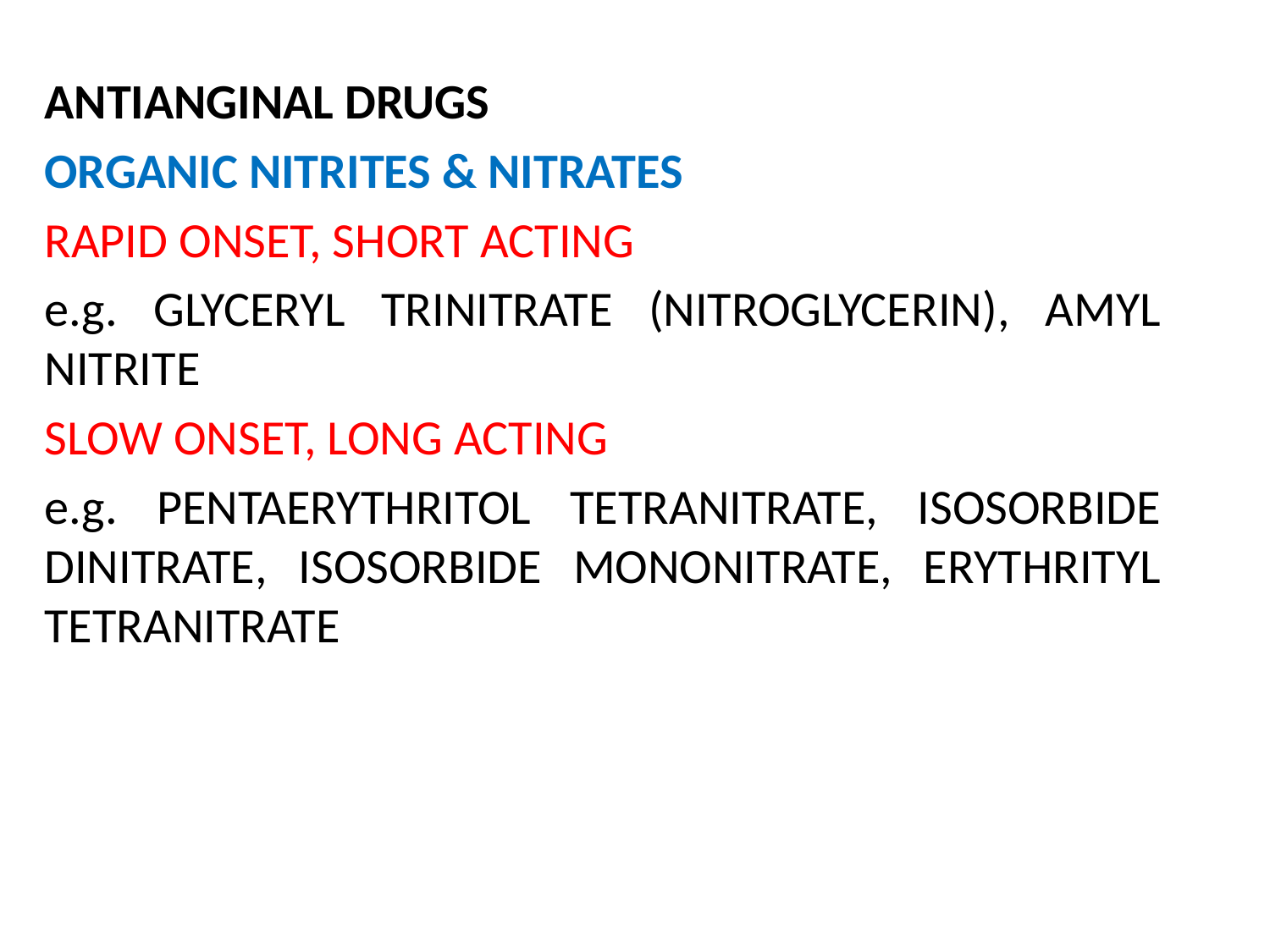

ANTIANGINAL DRUGS
ORGANIC NITRITES & NITRATES
RAPID ONSET, SHORT ACTING
e.g. GLYCERYL TRINITRATE (NITROGLYCERIN), AMYL NITRITE
SLOW ONSET, LONG ACTING
e.g. PENTAERYTHRITOL TETRANITRATE, ISOSORBIDE DINITRATE, ISOSORBIDE MONONITRATE, ERYTHRITYL TETRANITRATE